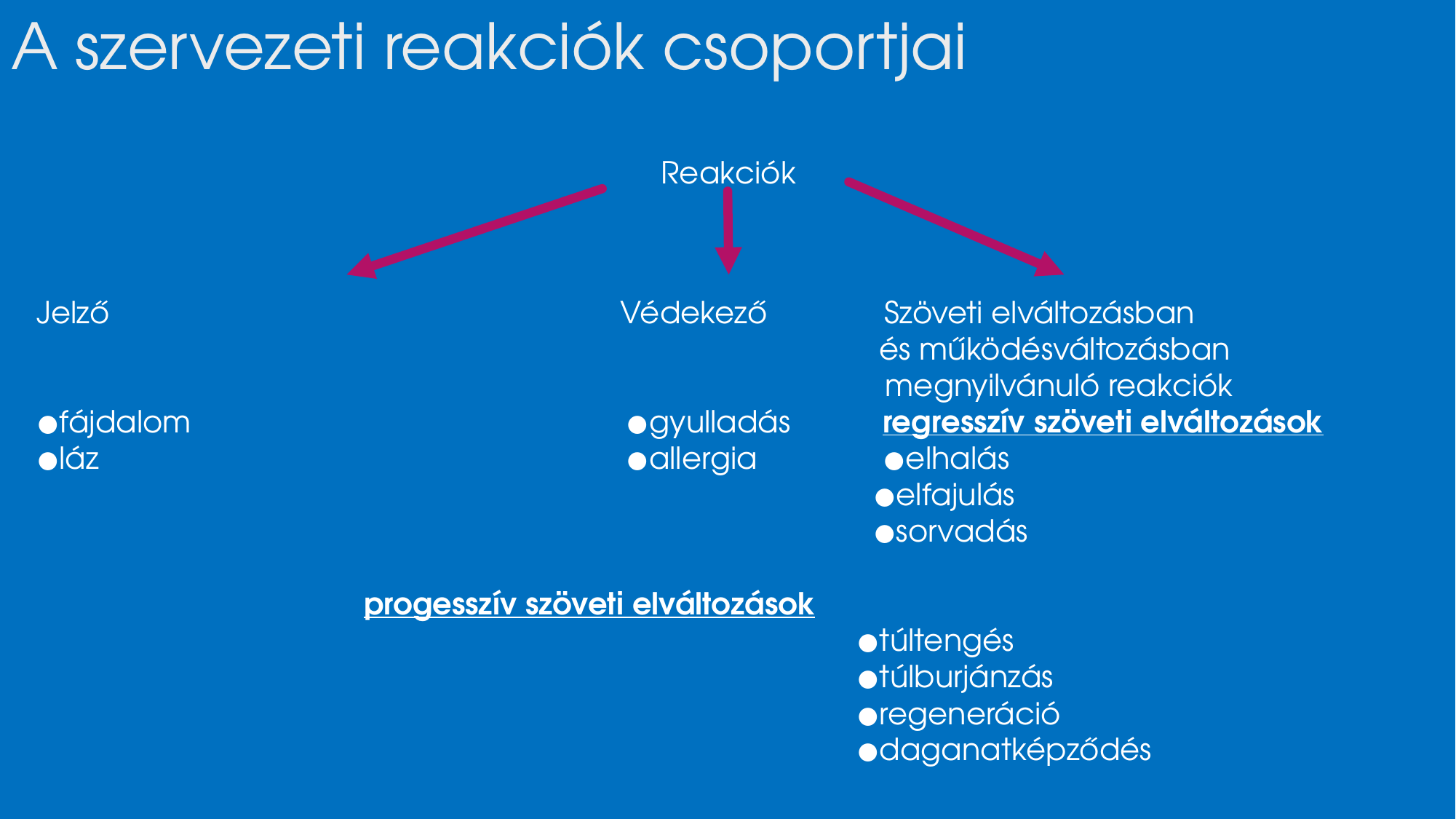

# A szervezeti reakciók csoportjai
Reakciók

Jelző                                                             Védekező              Szöveti elváltozásban
                                                                               és működésváltozásban
                                                                               megnyilvánuló reakciók
●fájdalom                                                    ●gyulladás           regresszív szöveti elváltozások
●láz                                                               ●allergia               ●elhalás
                                                                                                    ●elfajulás
                                                                                                    ●sorvadás
															progesszív szöveti elváltozások
                                                                                                  ●túltengés
                                                                                                  ●túlburjánzás
                                                                                                  ●regeneráció
                                                                                                  ●daganatképződés